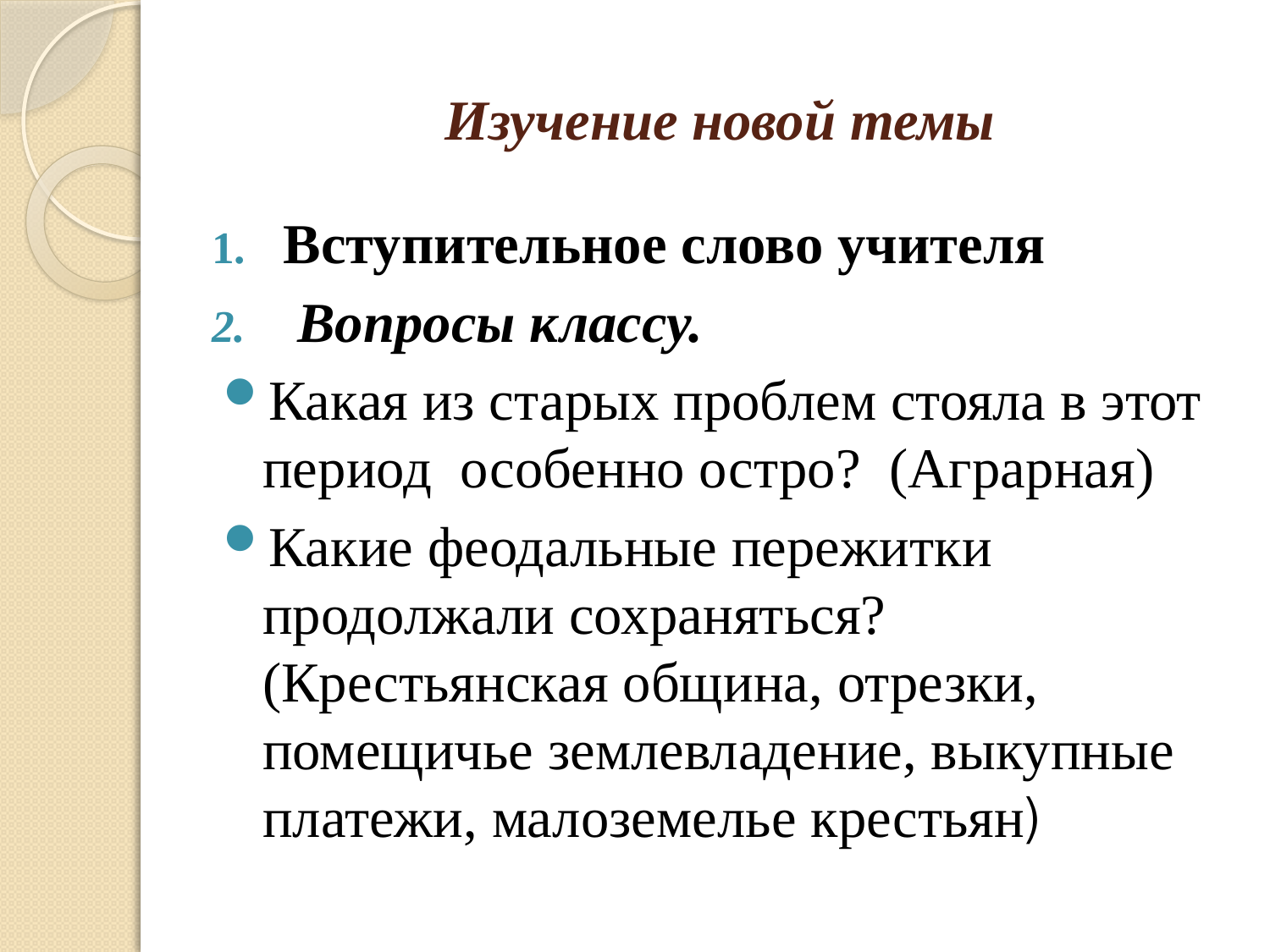

# Изучение новой темы
Вступительное слово учителя
 Вопросы классу.
Какая из старых проблем стояла в этот период  особенно остро?  (Аграрная)
Какие феодальные пережитки продолжали сохраняться?  (Крестьянская община, отрезки, помещичье землевладение, выкупные платежи, малоземелье крестьян)